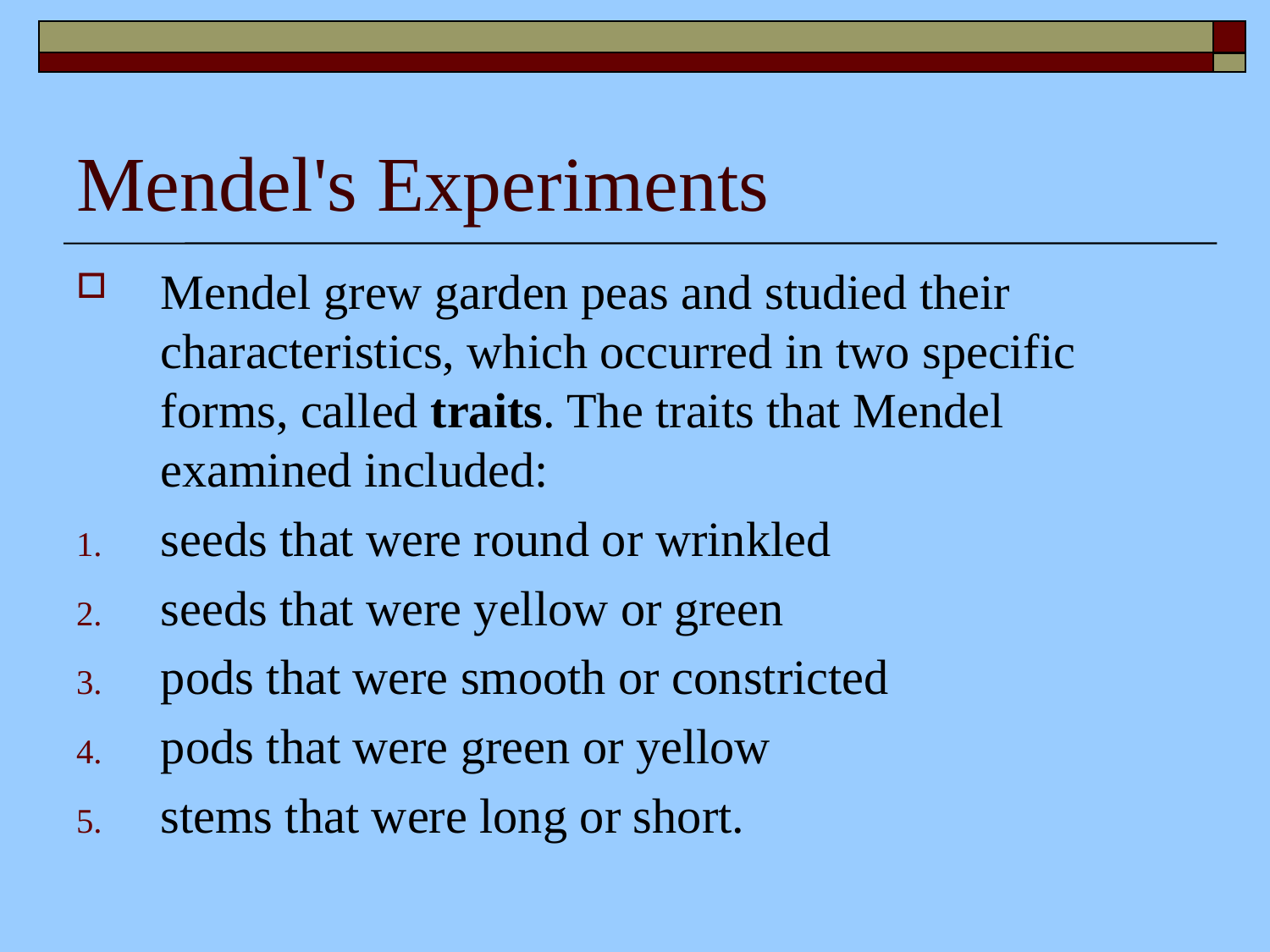

# Mendel's Experiments
Mendel grew garden peas and studied their characteristics, which occurred in two specific forms, called traits. The traits that Mendel examined included:
seeds that were round or wrinkled
seeds that were yellow or green
pods that were smooth or constricted
pods that were green or yellow
stems that were long or short.